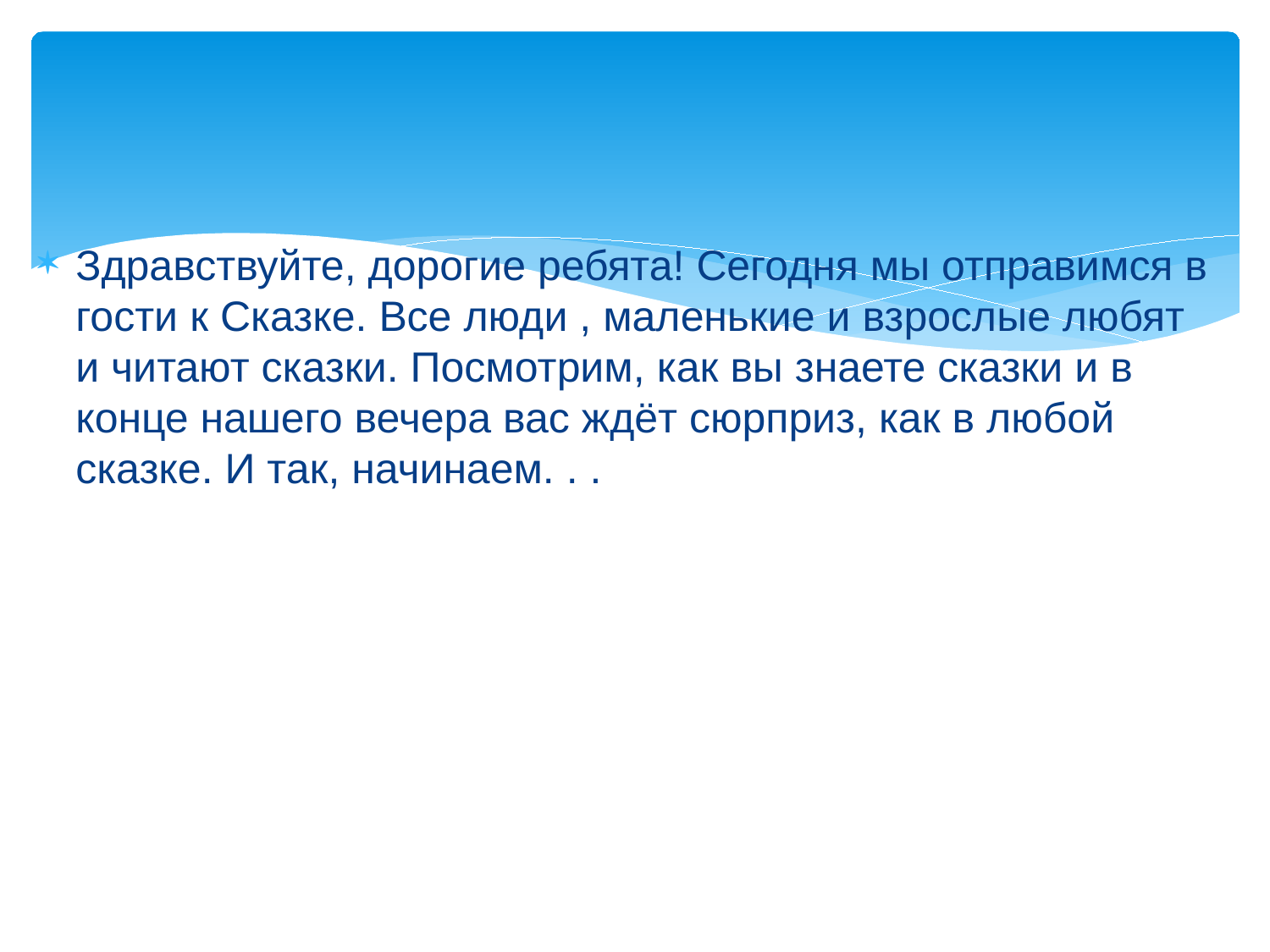

#
Здравствуйте, дорогие ребята! Сегодня мы отправимся в гости к Сказке. Все люди , маленькие и взрослые любят и читают сказки. Посмотрим, как вы знаете сказки и в конце нашего вечера вас ждёт сюрприз, как в любой сказке. И так, начинаем. . .